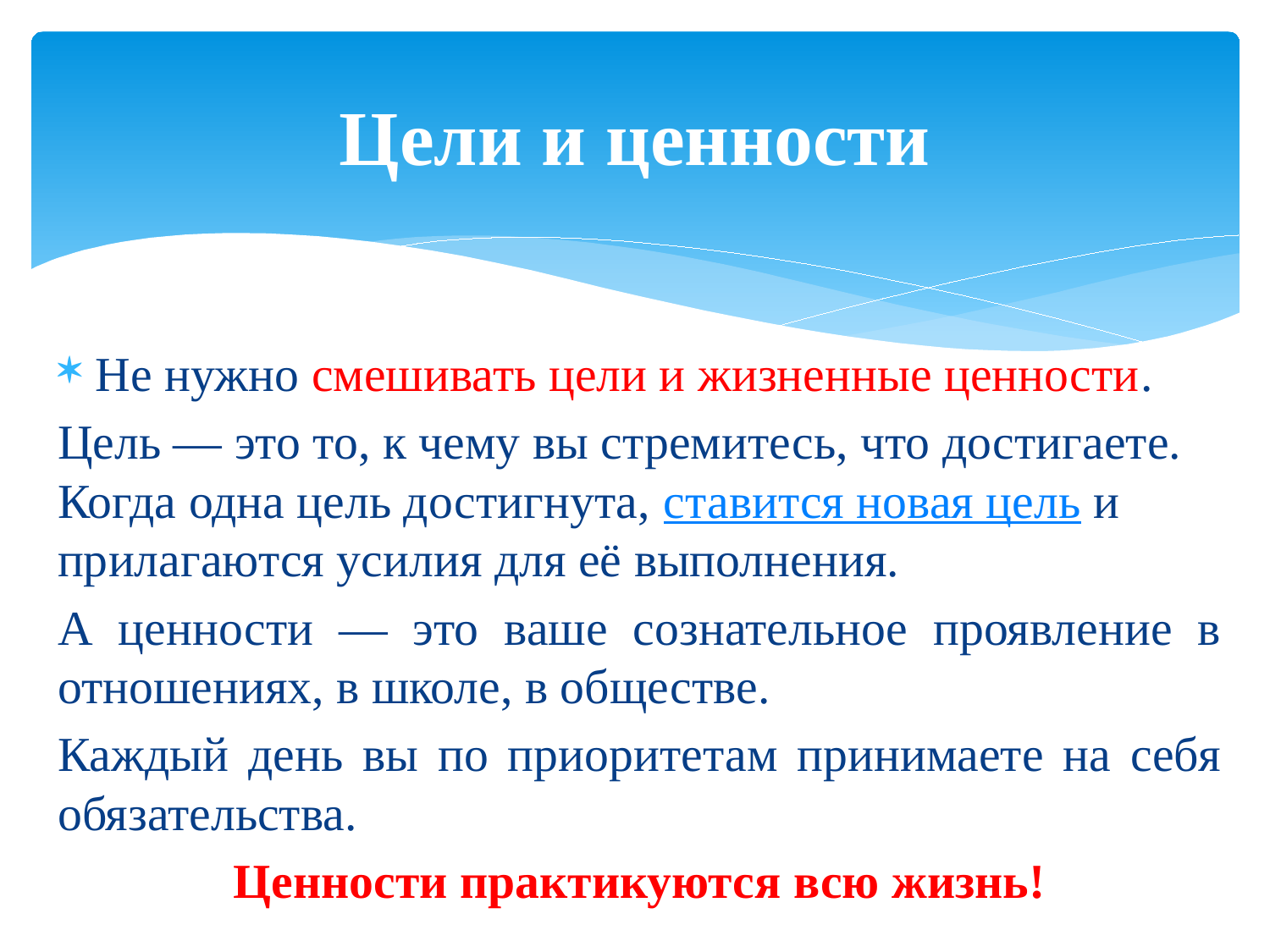

# Цели и ценности
Не нужно смешивать цели и жизненные ценности.
Цель — это то, к чему вы стремитесь, что достигаете. Когда одна цель достигнута, ставится новая цель и прилагаются усилия для её выполнения.
А ценности — это ваше сознательное проявление в отношениях, в школе, в обществе.
Каждый день вы по приоритетам принимаете на себя обязательства.
Ценности практикуются всю жизнь!